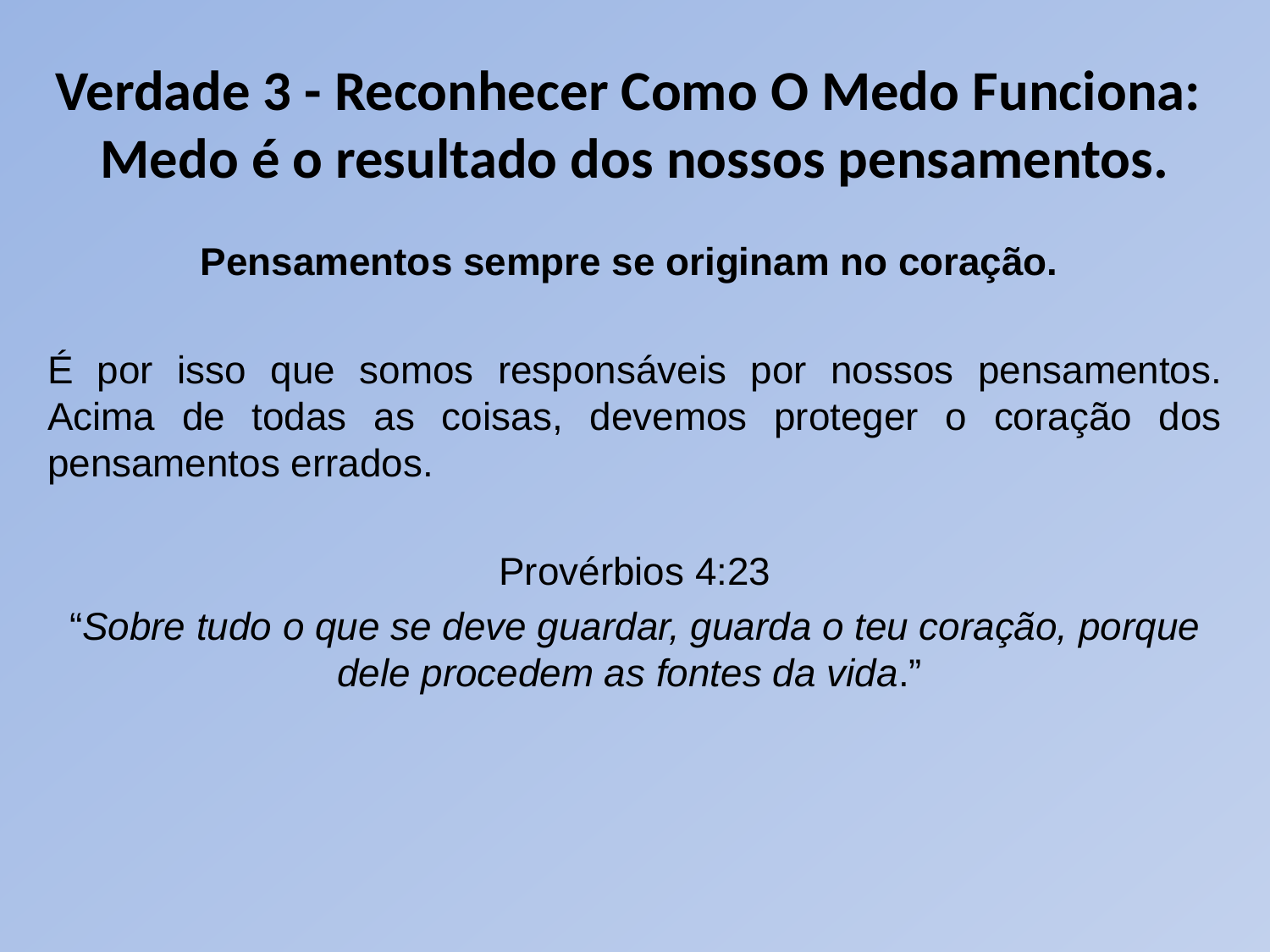

# Verdade 3 - Reconhecer Como O Medo Funciona:  Medo é o resultado dos nossos pensamentos.

Pensamentos sempre se originam no coração.

É por isso que somos responsáveis por nossos pensamentos. Acima de todas as coisas, devemos proteger o coração dos pensamentos errados.

Provérbios 4:23
“Sobre tudo o que se deve guardar, guarda o teu coração, porque dele procedem as fontes da vida.”